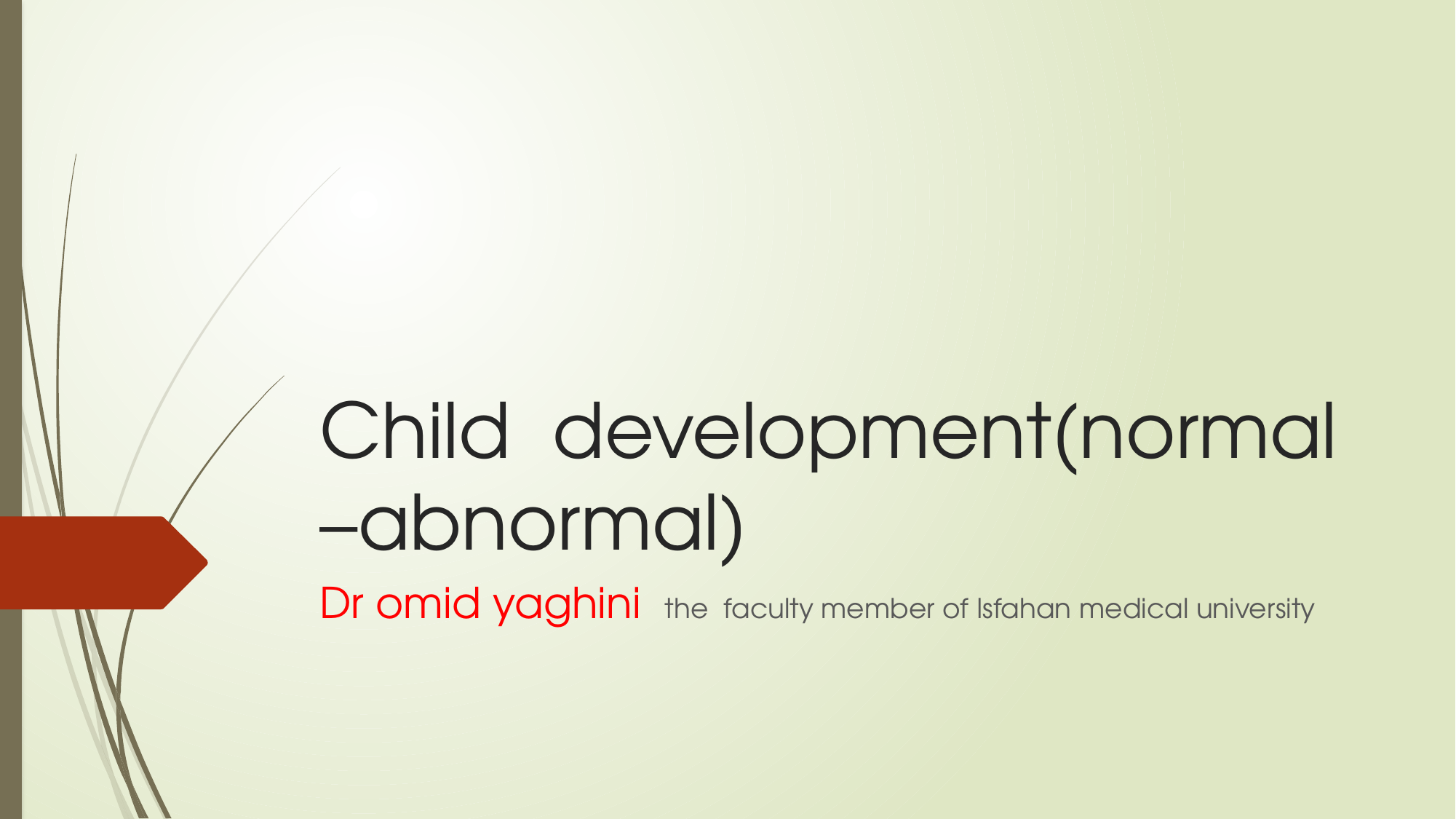

# Child  development(normal –abnormal)
Dr omid yaghini  the  faculty member of Isfahan medical university